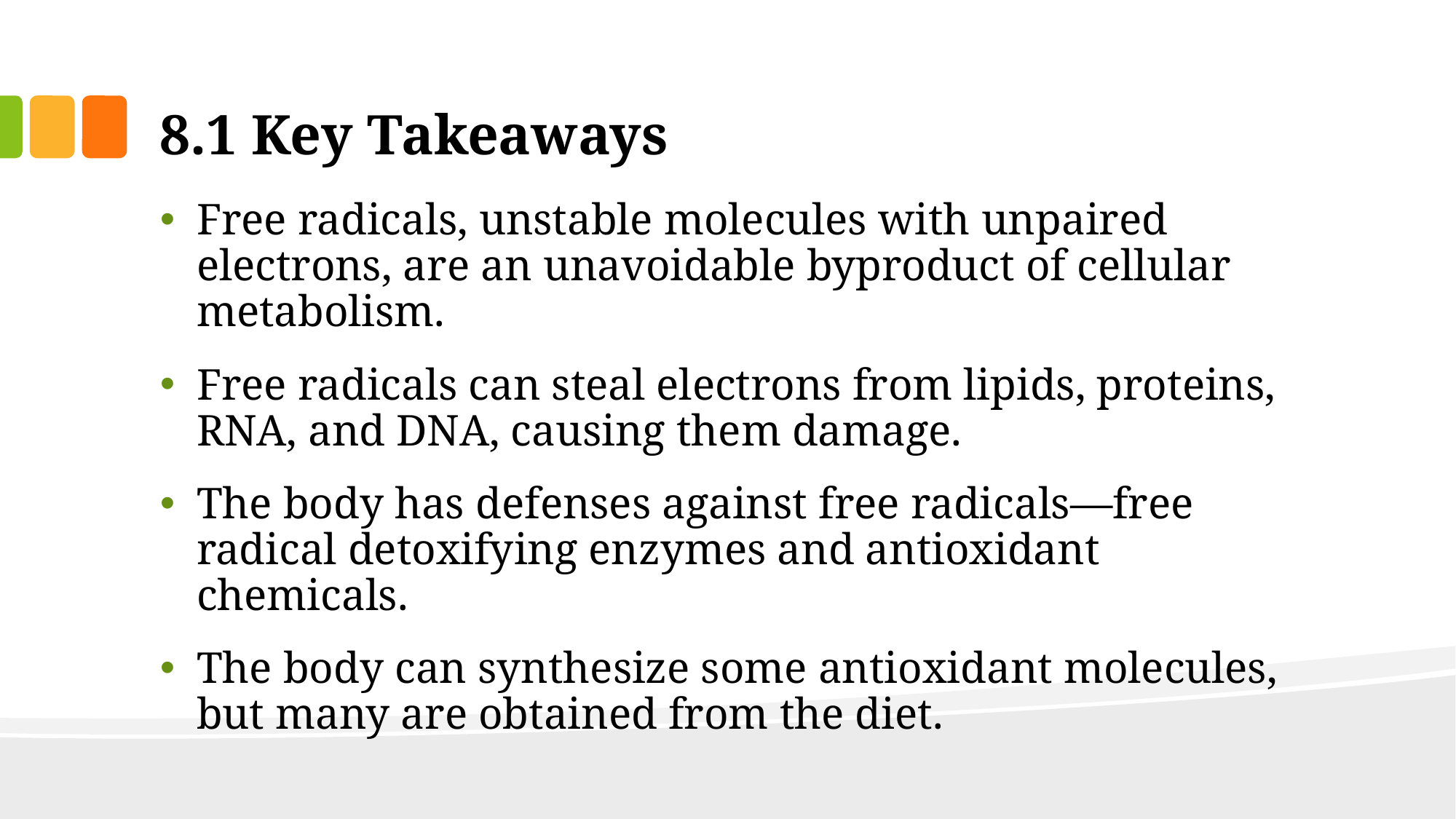

# 8.1 Key Takeaways
Free radicals, unstable molecules with unpaired electrons, are an unavoidable byproduct of cellular metabolism.
Free radicals can steal electrons from lipids, proteins, RNA, and DNA, causing them damage.
The body has defenses against free radicals—free radical detoxifying enzymes and antioxidant chemicals.
The body can synthesize some antioxidant molecules, but many are obtained from the diet.